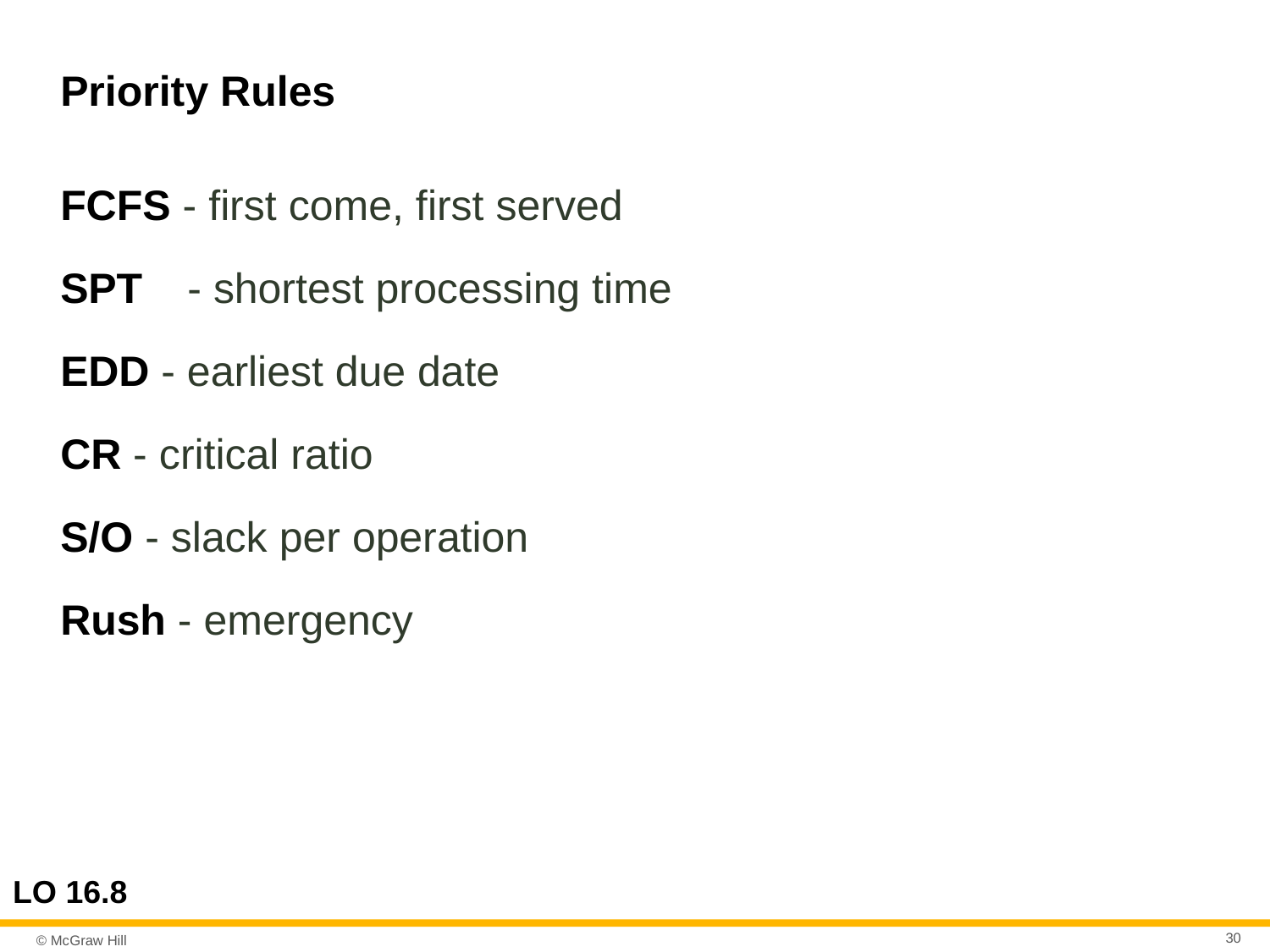

# Priority Rules
FCFS - first come, first served
SPT	- shortest processing time
EDD - earliest due date
CR - critical ratio
S/O - slack per operation
Rush - emergency
LO 16.8